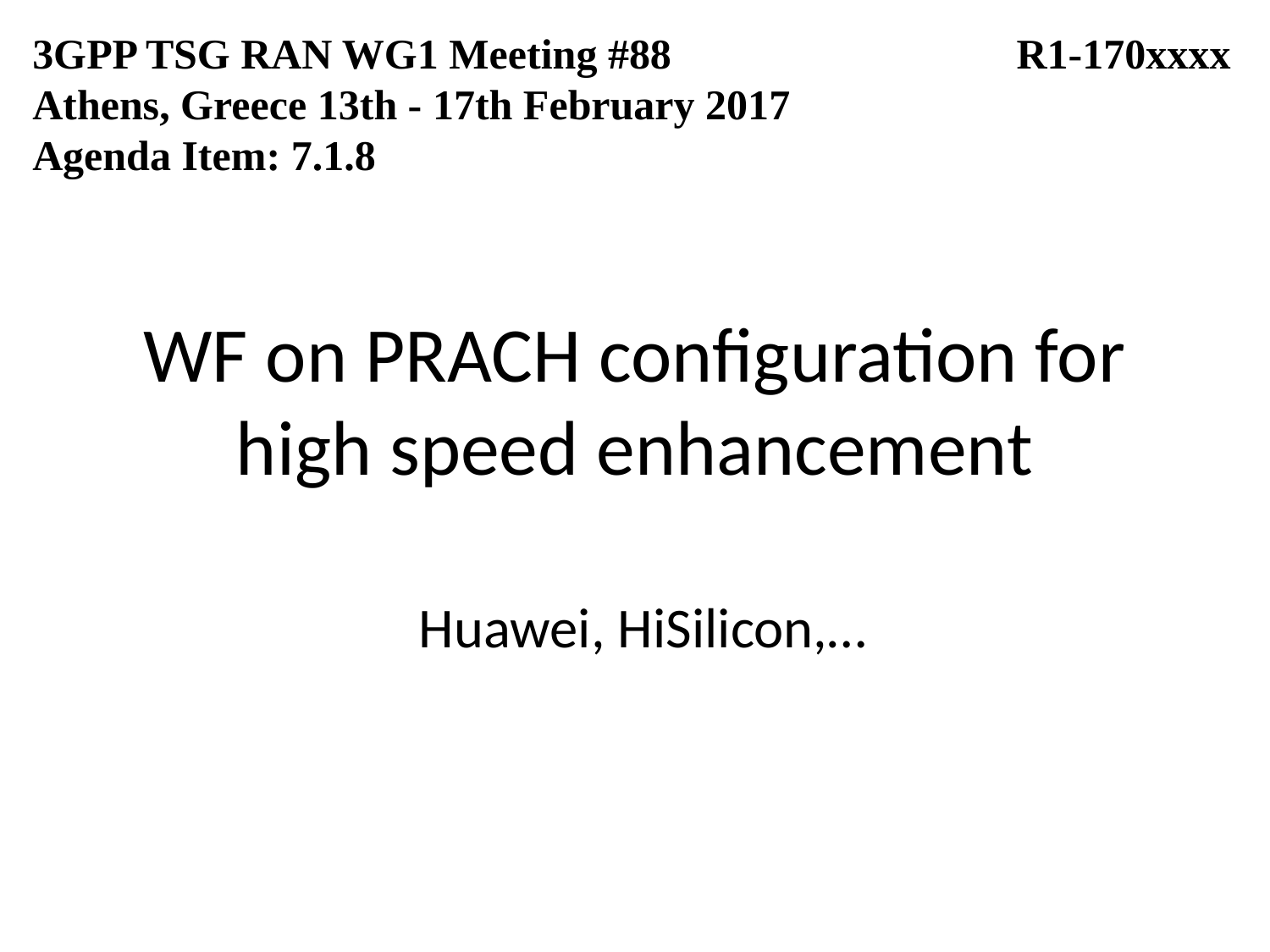

3GPP TSG RAN WG1 Meeting #88		         R1-170xxxx
Athens, Greece 13th - 17th February 2017
Agenda Item: 7.1.8

# WF on PRACH configuration for high speed enhancement
Huawei, HiSilicon,…